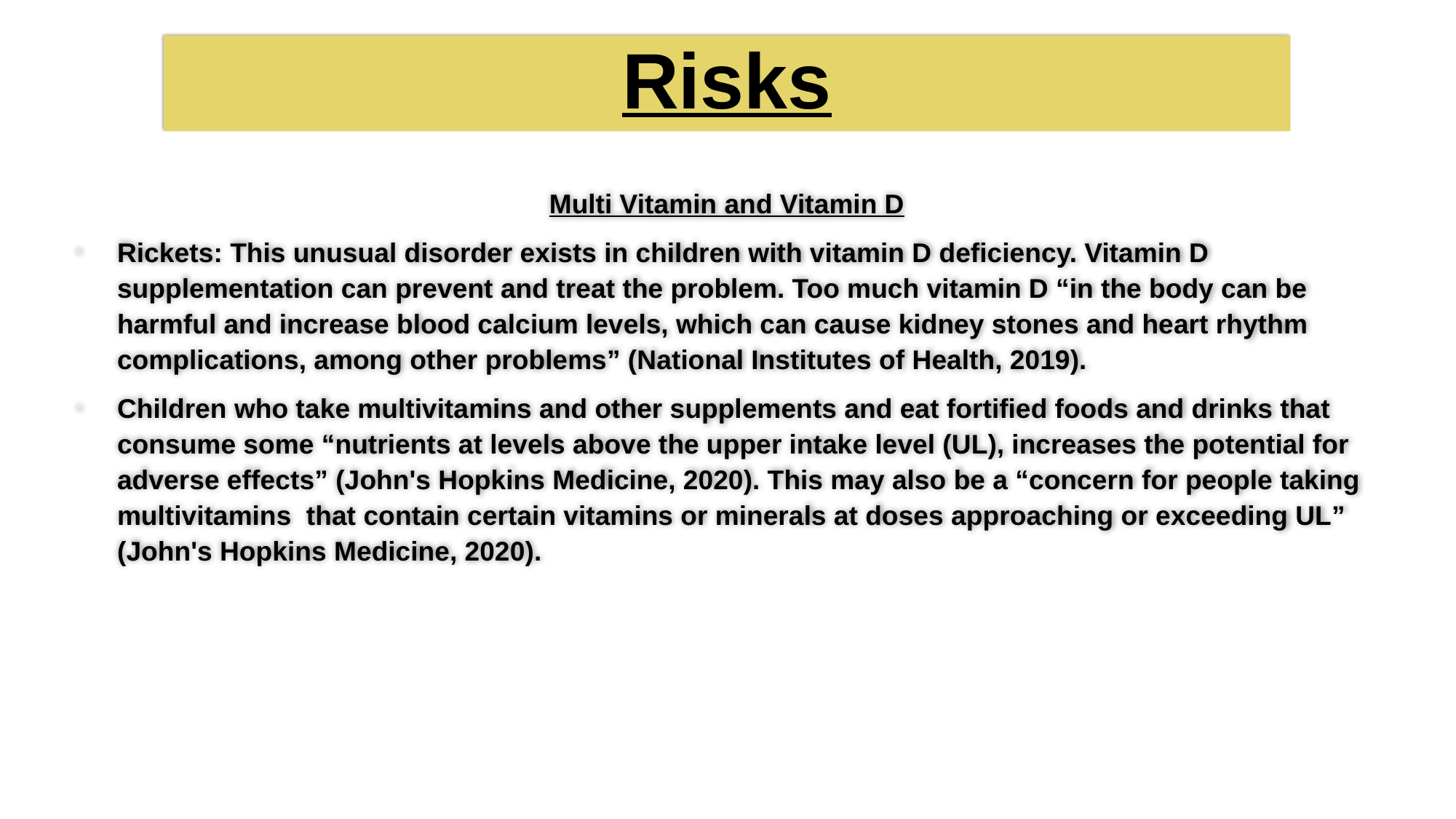

# Risks
Multi Vitamin and Vitamin D
Rickets: This unusual disorder exists in children with vitamin D deficiency. Vitamin D supplementation can prevent and treat the problem. Too much vitamin D “in the body can be harmful and increase blood calcium levels, which can cause kidney stones and heart rhythm complications, among other problems” (National Institutes of Health, 2019).
Children who take multivitamins and other supplements and eat fortified foods and drinks that consume some “nutrients at levels above the upper intake level (UL), increases the potential for adverse effects” (John's Hopkins Medicine, 2020). This may also be a “concern for people taking multivitamins  that contain certain vitamins or minerals at doses approaching or exceeding UL” (John's Hopkins Medicine, 2020).